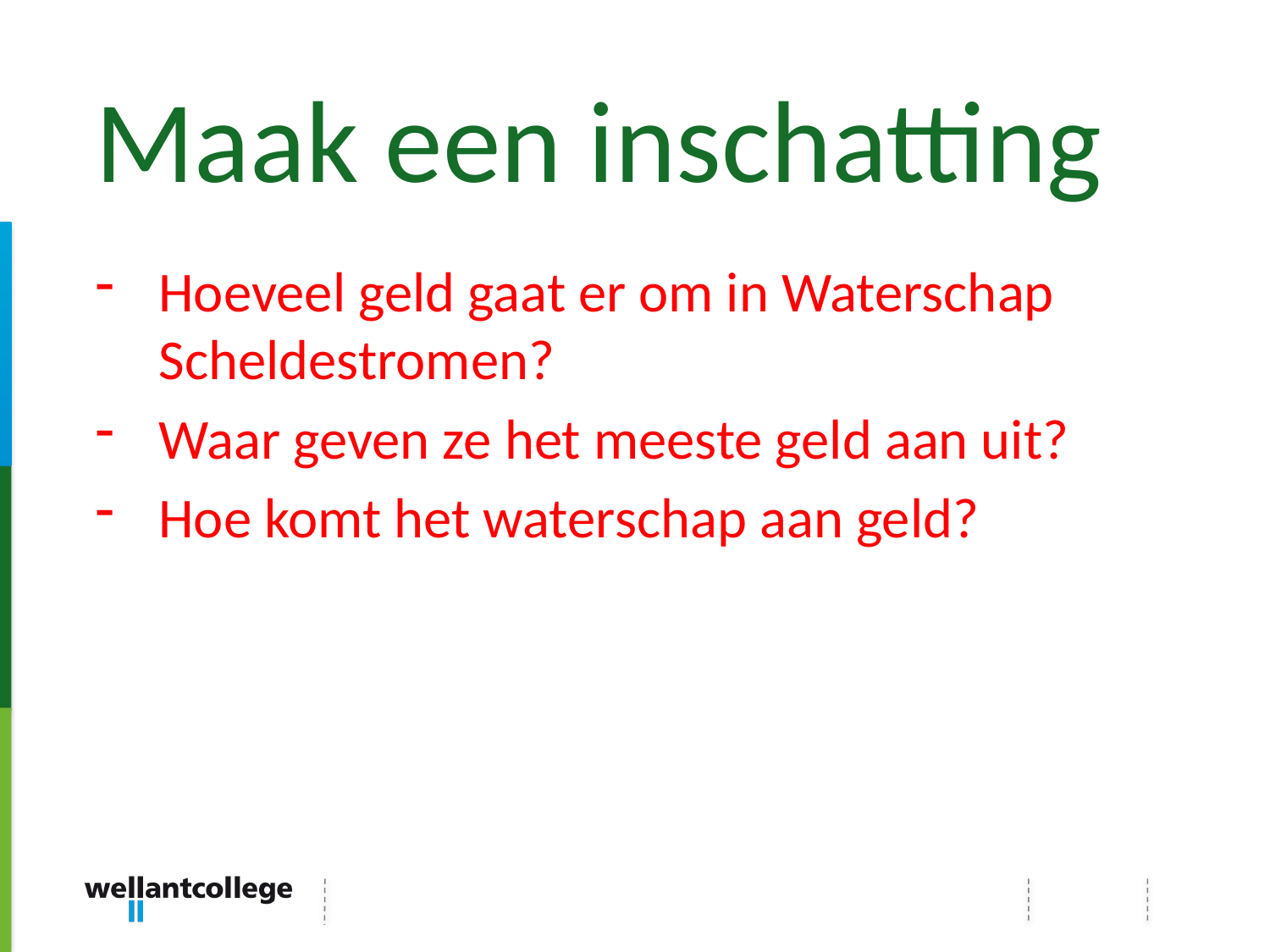

# Maak een inschatting
Hoeveel geld gaat er om in Waterschap Scheldestromen?
Waar geven ze het meeste geld aan uit?
Hoe komt het waterschap aan geld?